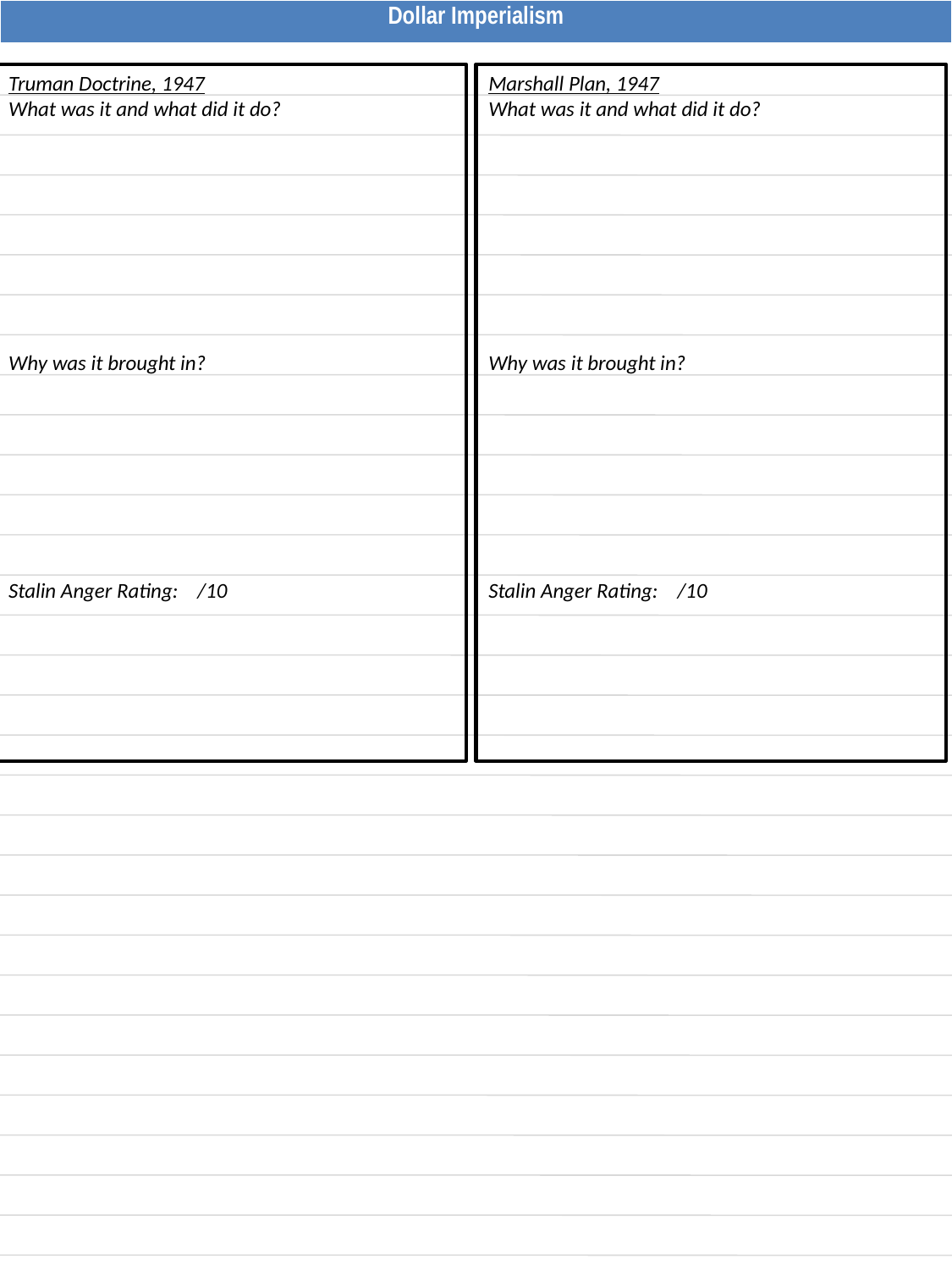

| Dollar Imperialism |
| --- |
Truman Doctrine, 1947
What was it and what did it do?

Why was it brought in?

Stalin Anger Rating:    /10

Marshall Plan, 1947
What was it and what did it do?

Why was it brought in?

Stalin Anger Rating:    /10